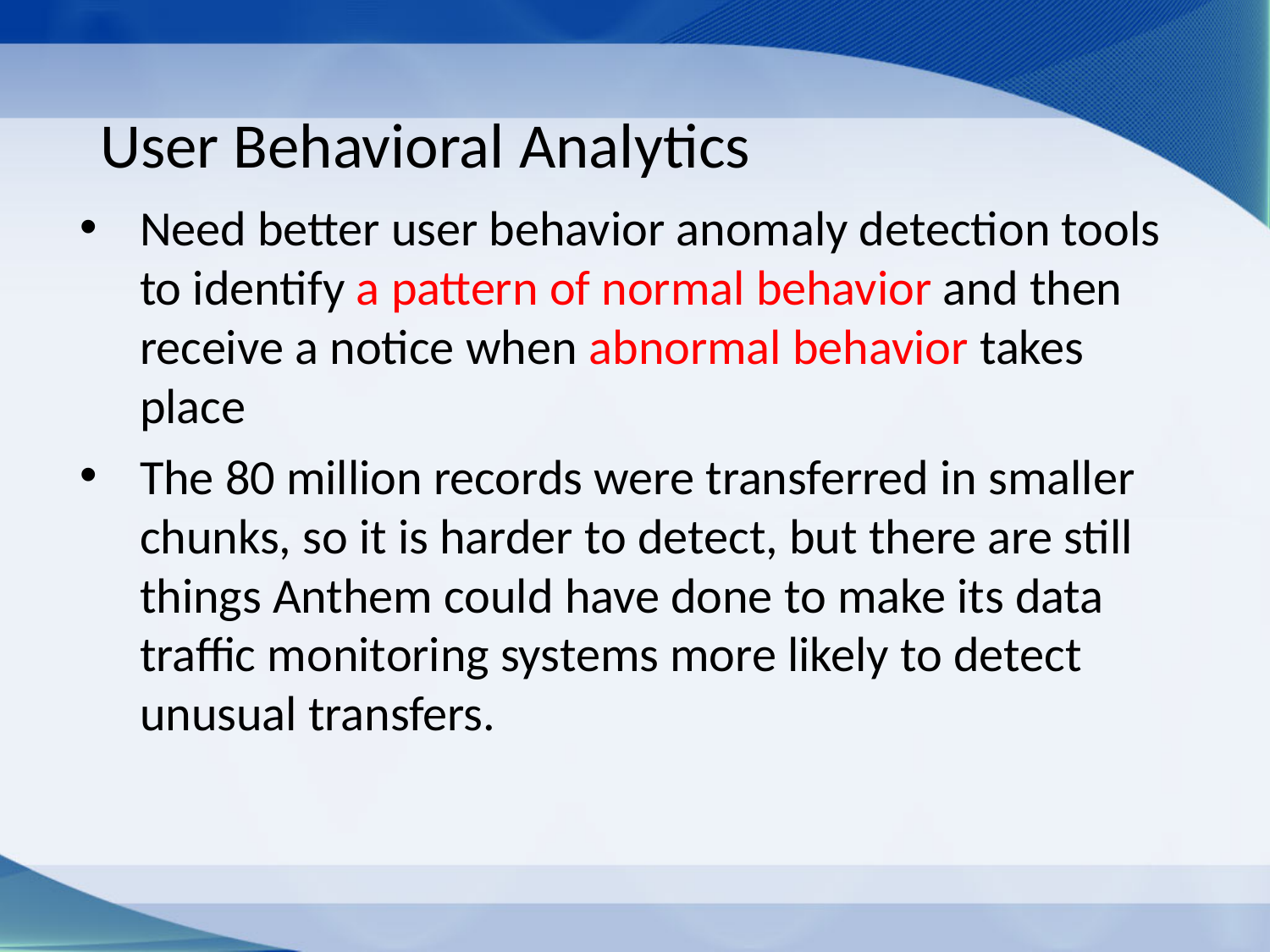

# User Behavioral Analytics
Need better user behavior anomaly detection tools to identify a pattern of normal behavior and then receive a notice when abnormal behavior takes place
The 80 million records were transferred in smaller chunks, so it is harder to detect, but there are still things Anthem could have done to make its data traffic monitoring systems more likely to detect unusual transfers.